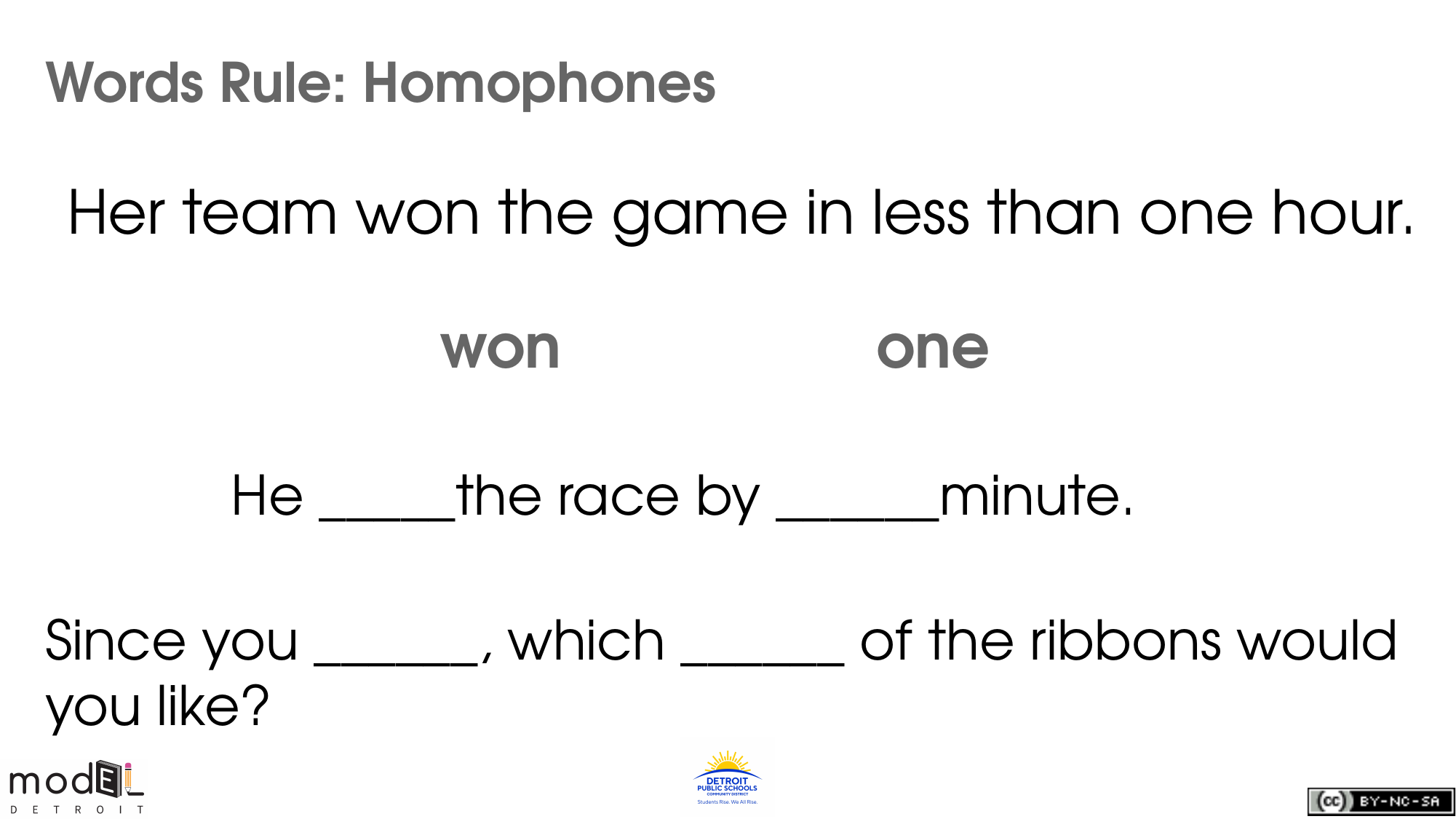

# Words Rule: Homophones
Her team won the game in less than one hour.

won           		one
He _____the race by ______minute.

Since you ______, which ______ of the ribbons would you like?